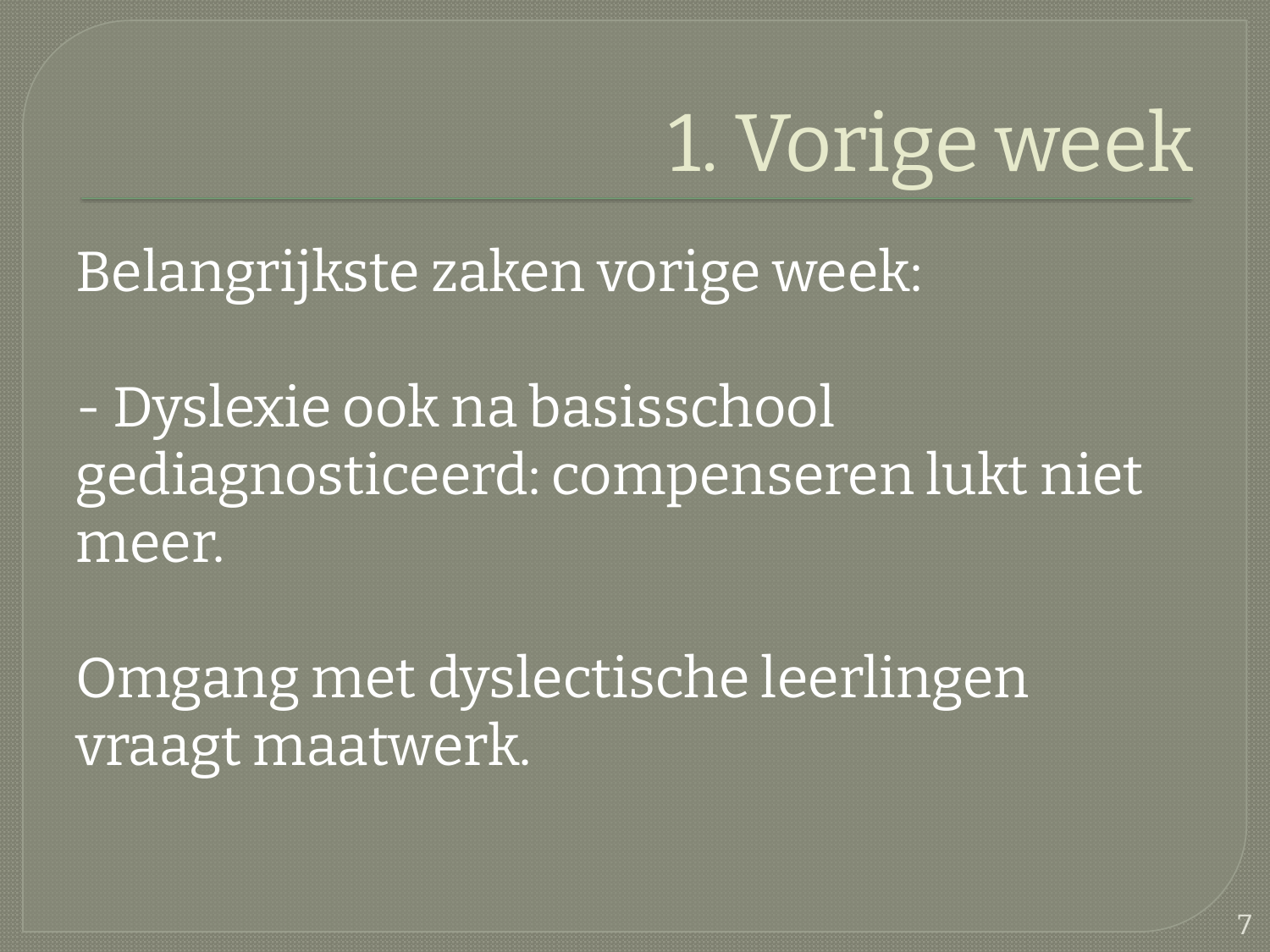

# 1. Vorige week
Belangrijkste zaken vorige week:

- Dyslexie ook na basisschool gediagnosticeerd: compenseren lukt niet meer.

Omgang met dyslectische leerlingen vraagt maatwerk.
7